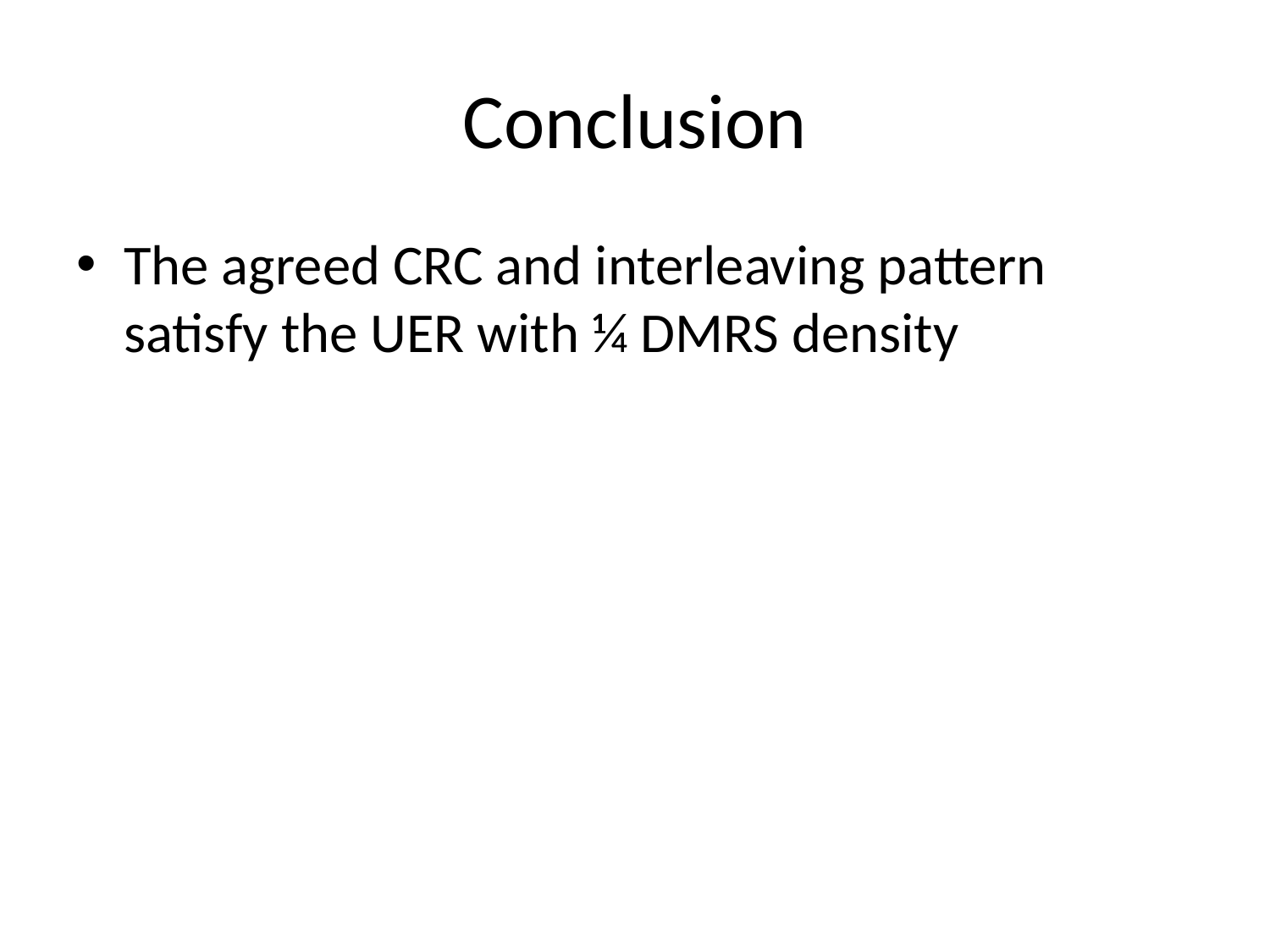

# Conclusion
The agreed CRC and interleaving pattern satisfy the UER with ¼ DMRS density